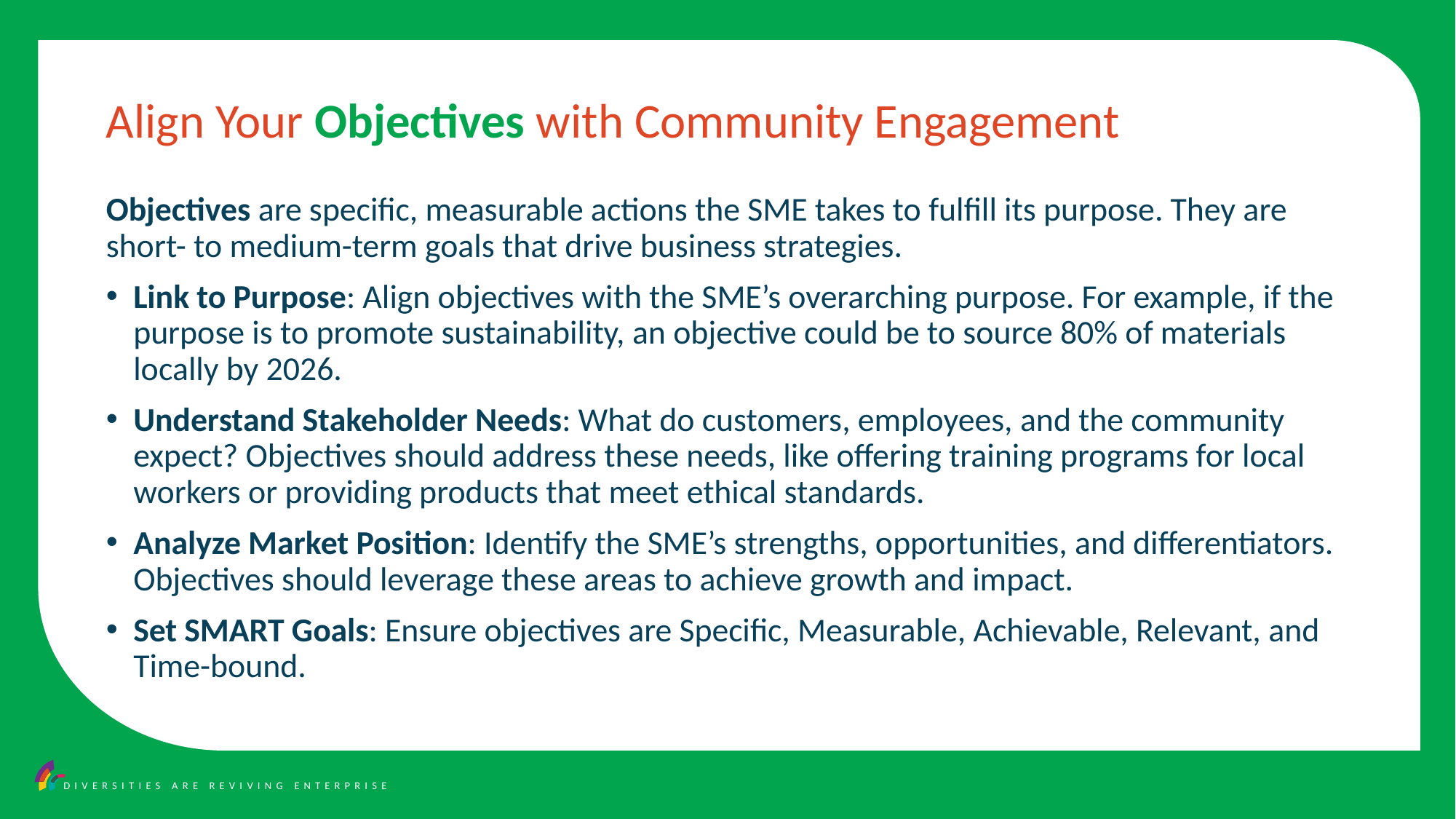

Align Your Objectives with Community Engagement
Objectives are specific, measurable actions the SME takes to fulfill its purpose. They are short- to medium-term goals that drive business strategies.
Link to Purpose: Align objectives with the SME’s overarching purpose. For example, if the purpose is to promote sustainability, an objective could be to source 80% of materials locally by 2026.
Understand Stakeholder Needs: What do customers, employees, and the community expect? Objectives should address these needs, like offering training programs for local workers or providing products that meet ethical standards.
Analyze Market Position: Identify the SME’s strengths, opportunities, and differentiators. Objectives should leverage these areas to achieve growth and impact.
Set SMART Goals: Ensure objectives are Specific, Measurable, Achievable, Relevant, and Time-bound.